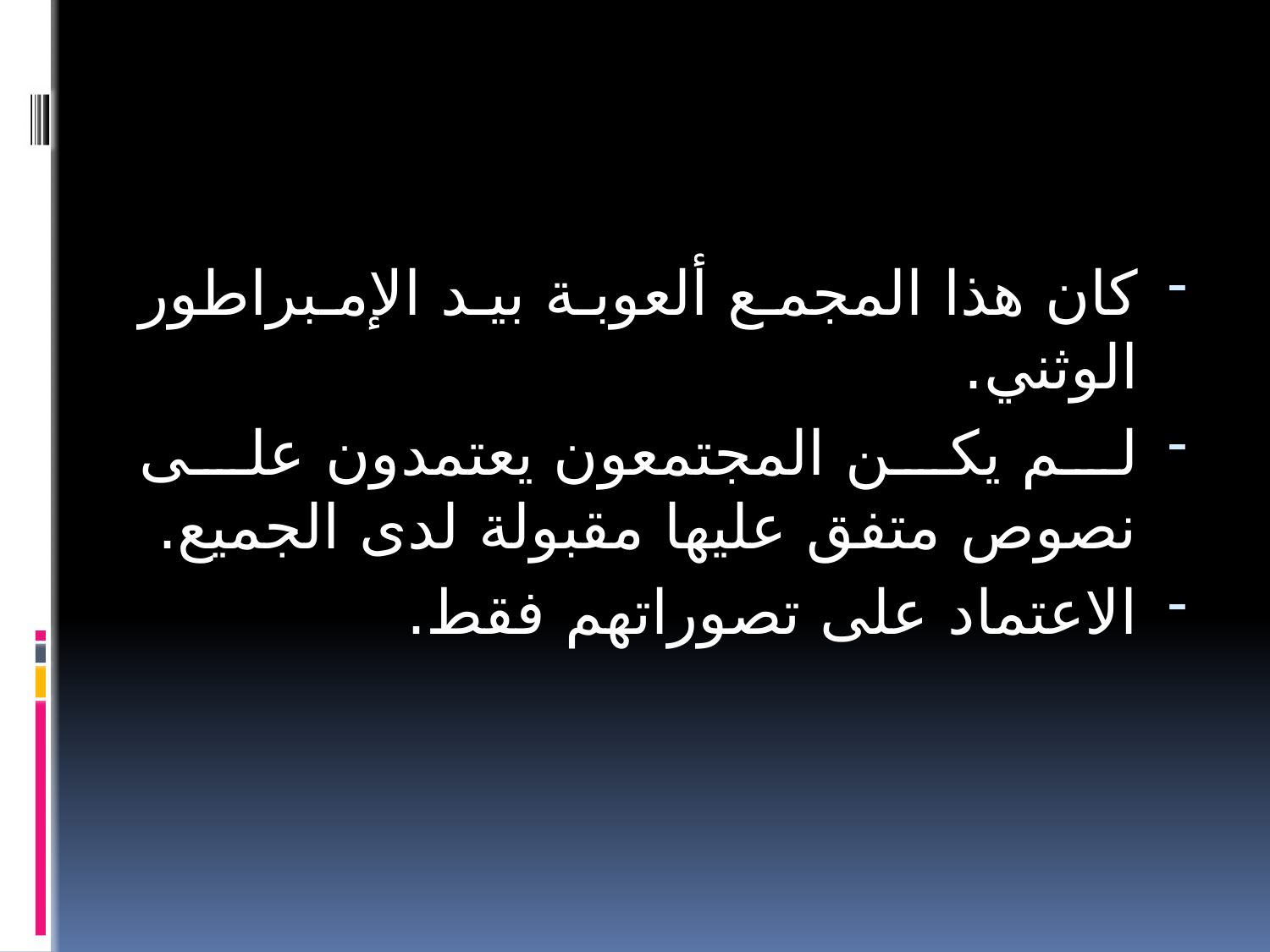

كان هذا المجمع ألعوبة بيد الإمبراطور الوثني.
لم يكن المجتمعون يعتمدون على نصوص متفق عليها مقبولة لدى الجميع.
الاعتماد على تصوراتهم فقط.